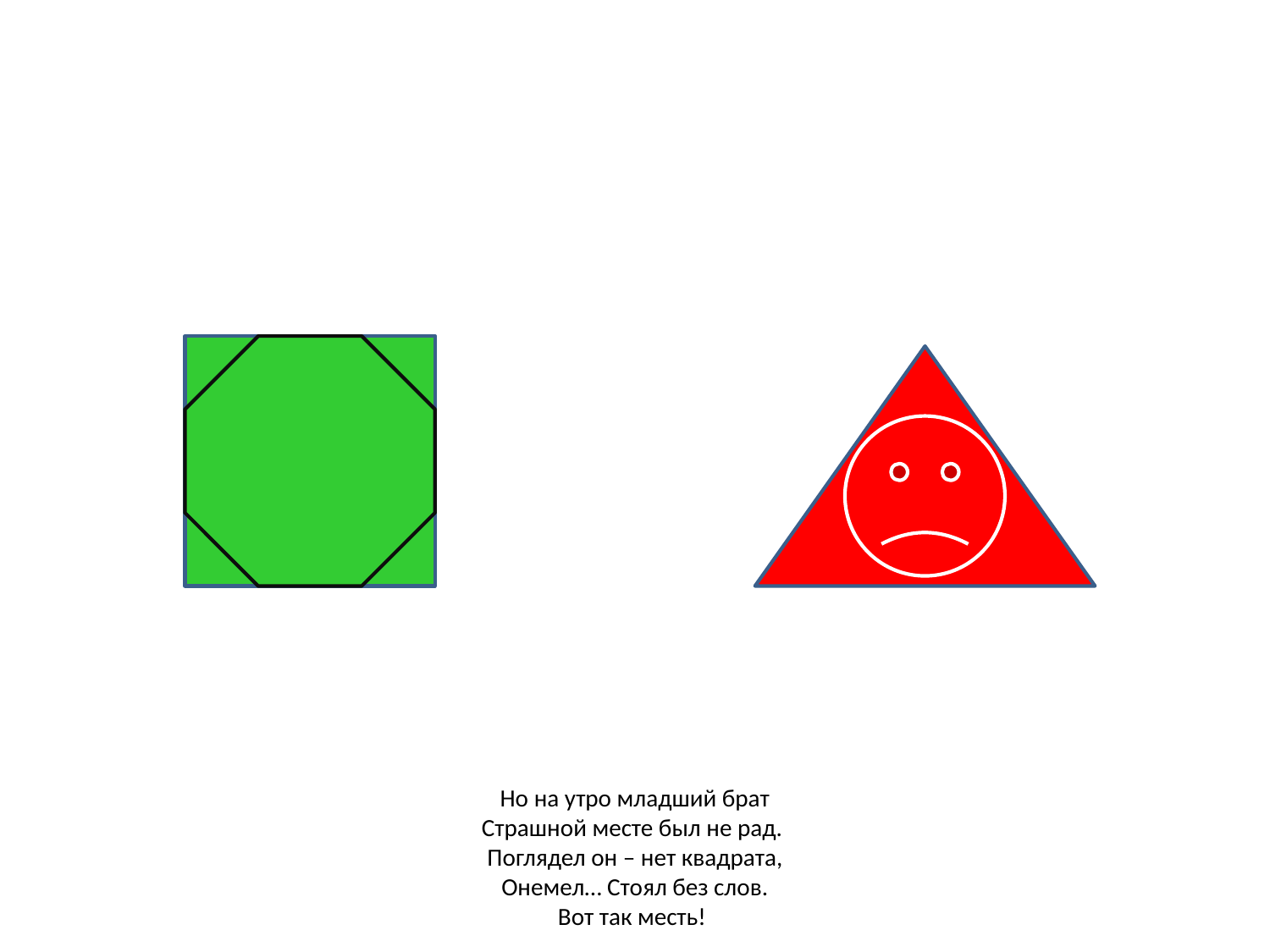

Но на утро младший брат
Страшной месте был не рад.
Поглядел он – нет квадрата,
Онемел… Стоял без слов.
Вот так месть!